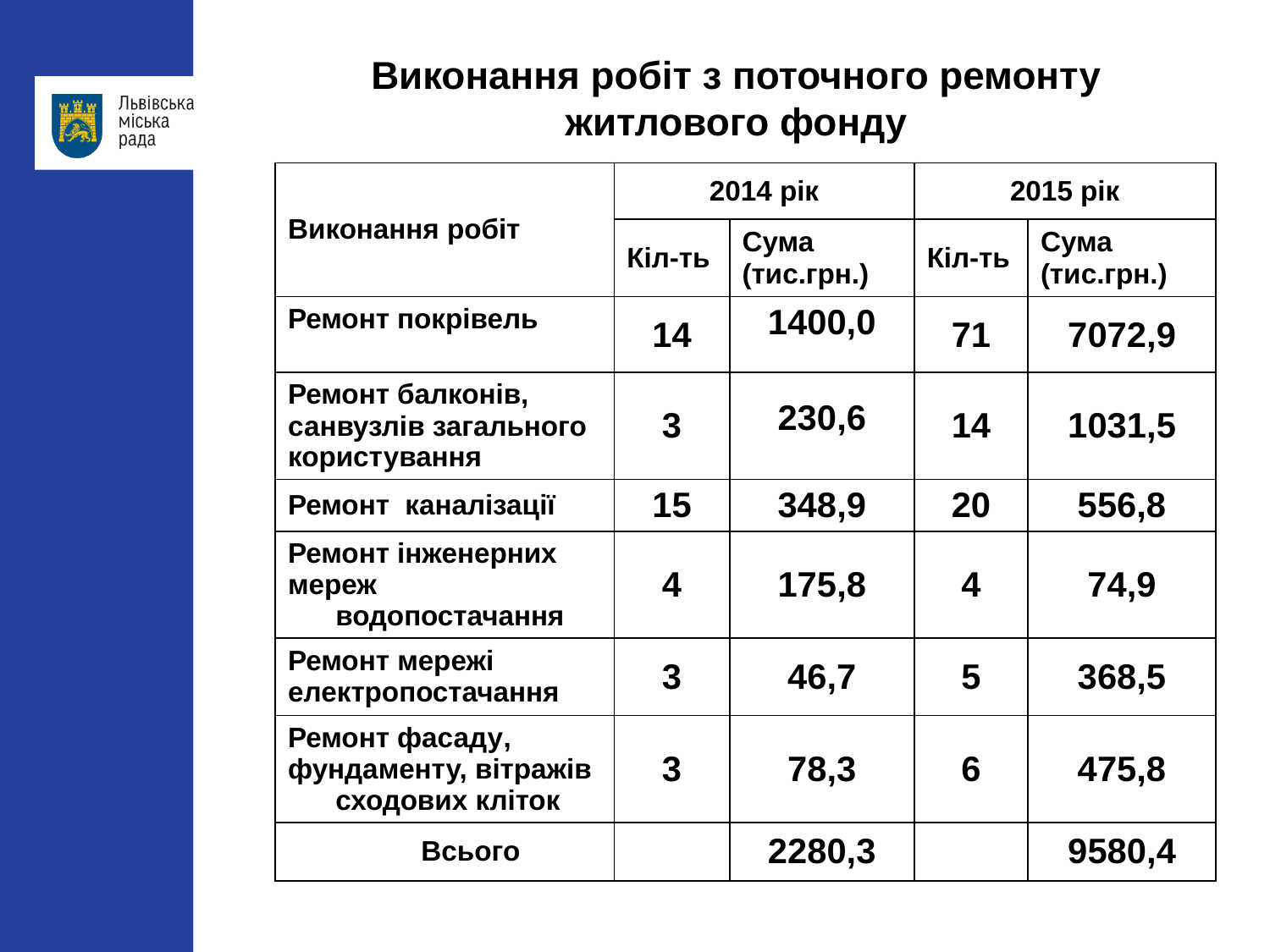

Виконання робіт з поточного ремонту житлового фонду
| Виконання робіт | 2014 рік |  | 2015 рік |  |
| --- | --- | --- | --- | --- |
|  | Кіл-ть | Сума (тис.грн.) | Кіл-ть | Сума (тис.грн.) |
| Ремонт покрівель | 14 | 1400,0 | 71 | 7072,9 |
| Ремонт балконів, санвузлів загального користування | 3 | 230,6 | 14 | 1031,5 |
| Ремонт каналізації | 15 | 348,9 | 20 | 556,8 |
| Ремонт інженерних мереж водопостачання | 4 | 175,8 | 4 | 74,9 |
| Ремонт мережі електропостачання | 3 | 46,7 | 5 | 368,5 |
| Ремонт фасаду, фундаменту, вітражів сходових кліток | 3 | 78,3 | 6 | 475,8 |
| Всього |  | 2280,3 |  | 9580,4 |